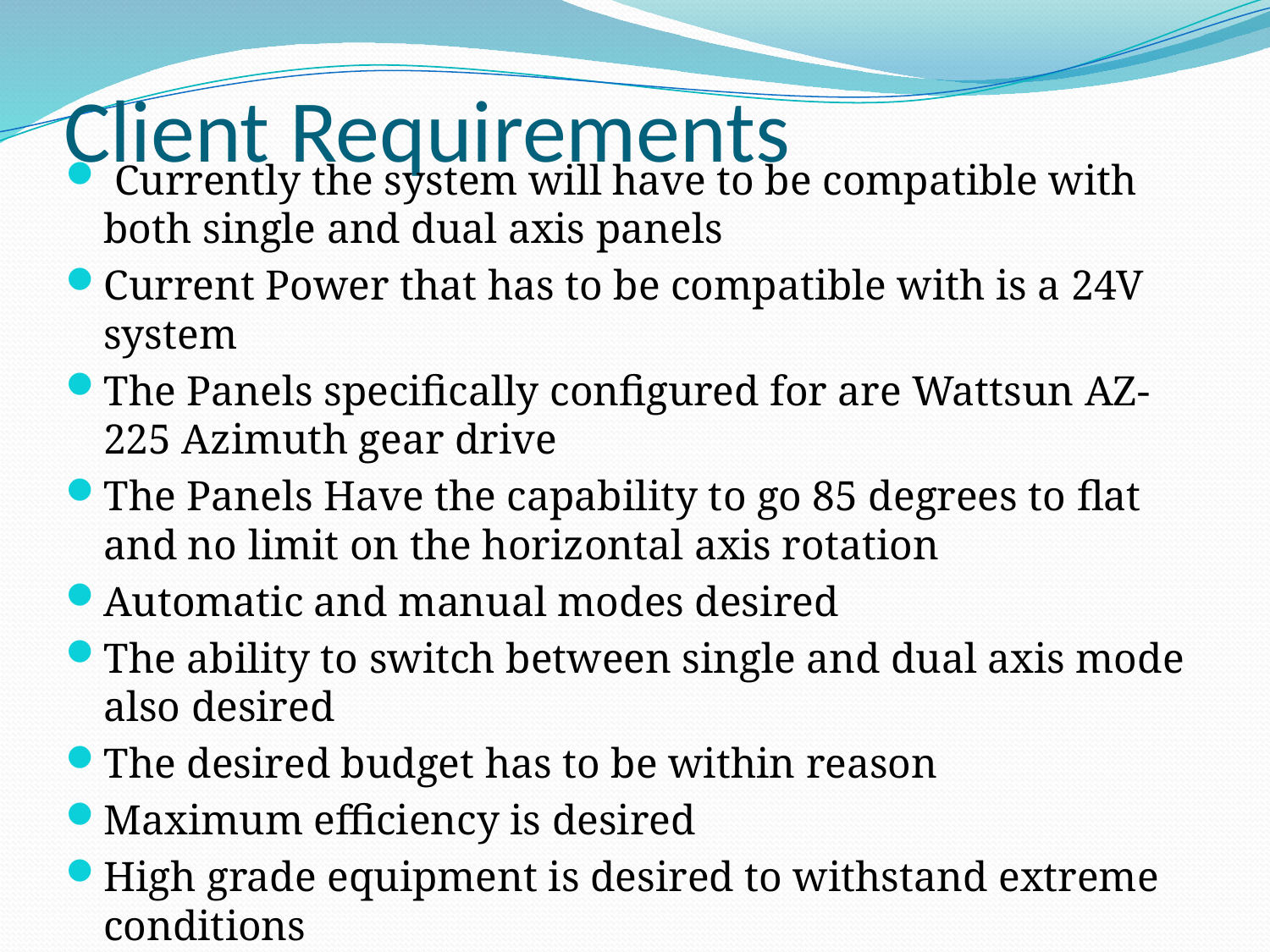

# Client Requirements
 Currently the system will have to be compatible with both single and dual axis panels
Current Power that has to be compatible with is a 24V system
The Panels specifically configured for are Wattsun AZ-225 Azimuth gear drive
The Panels Have the capability to go 85 degrees to flat and no limit on the horizontal axis rotation
Automatic and manual modes desired
The ability to switch between single and dual axis mode also desired
The desired budget has to be within reason
Maximum efficiency is desired
High grade equipment is desired to withstand extreme conditions